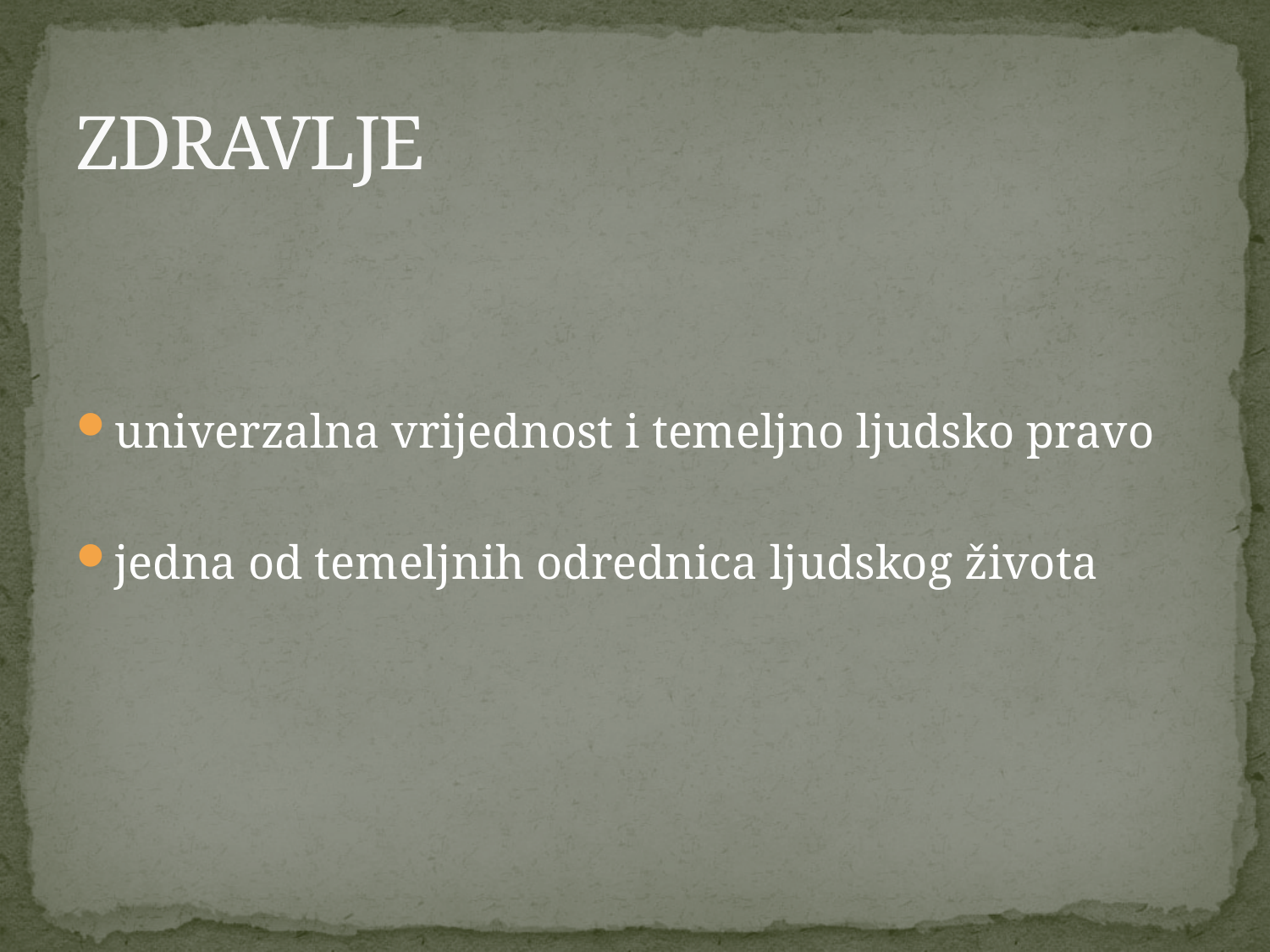

# ZDRAVLJE
univerzalna vrijednost i temeljno ljudsko pravo

jedna od temeljnih odrednica ljudskog života